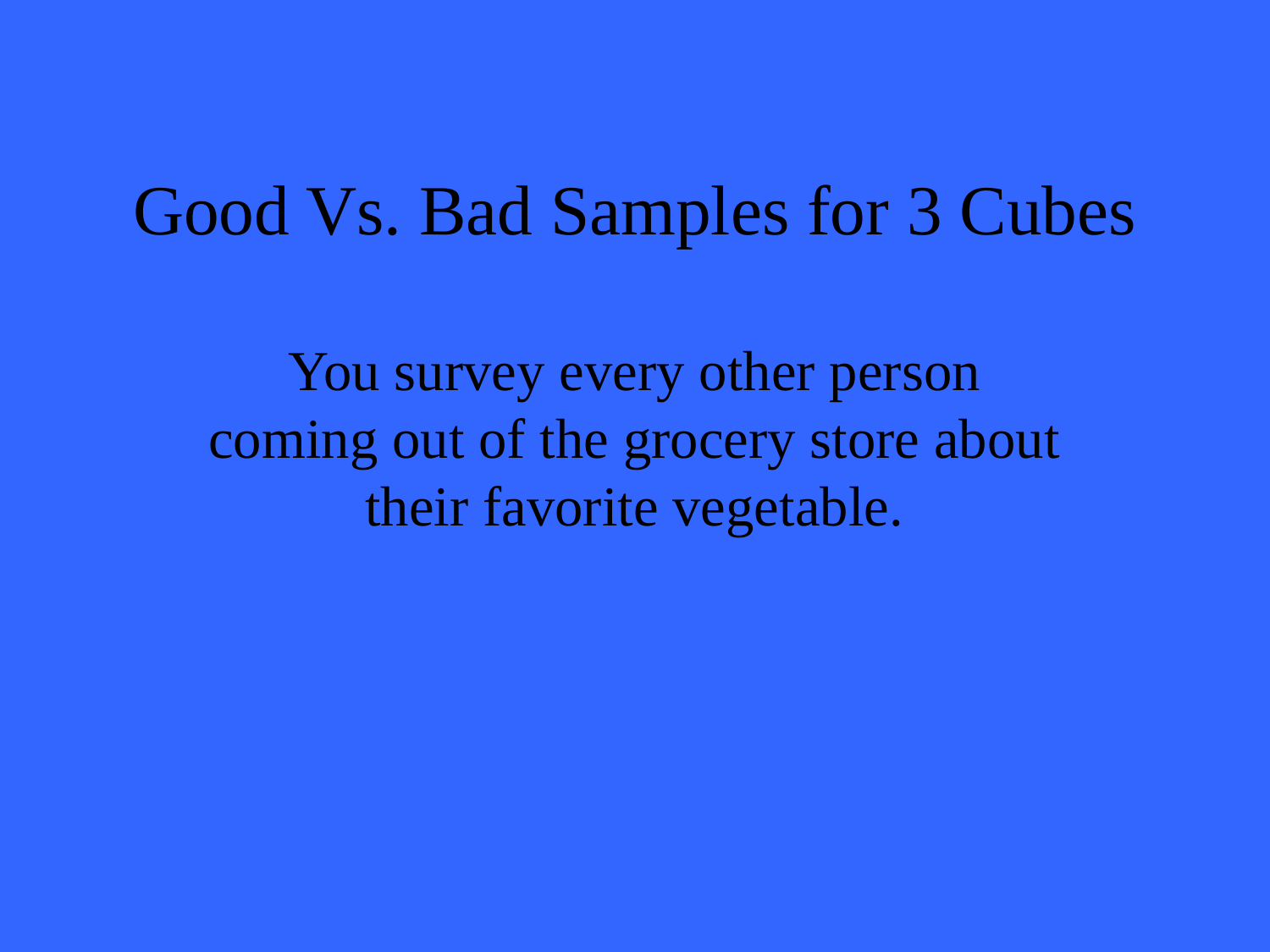

# Good Vs. Bad Samples for 3 Cubes
You survey every other person coming out of the grocery store about their favorite vegetable.